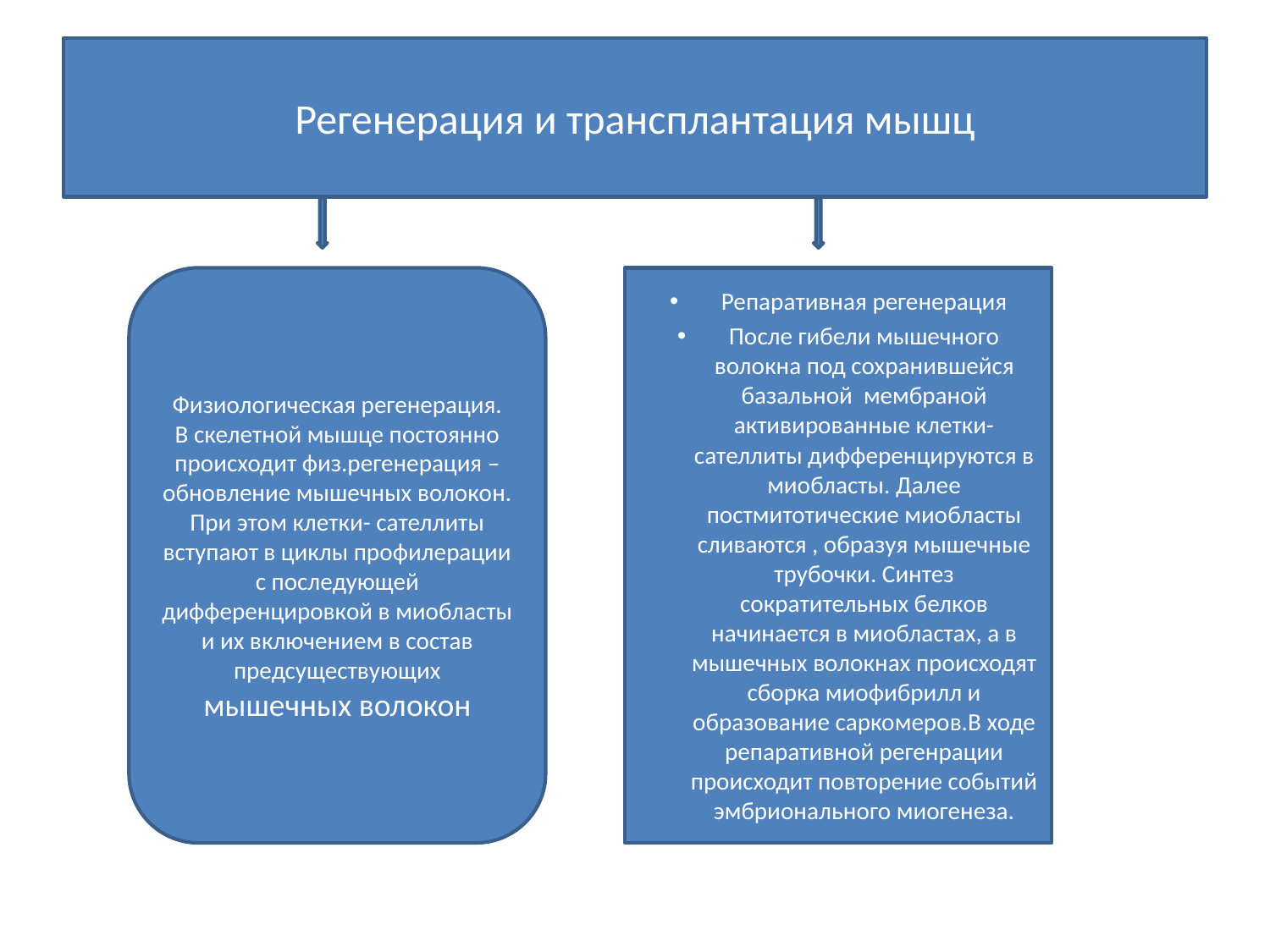

# Регенерация и трансплантация мышц

Физиологическая регенерация.
В скелетной мышце постоянно происходит физ.регенерация – обновление мышечных волокон. При этом клетки- сателлиты вступают в циклы профилерации с последующей дифференцировкой в миобласты и их включением в состав предсуществующих мышечных волокон
Репаративная регенерация
После гибели мышечного волокна под сохранившейся базальной  мембраной активированные клетки- сателлиты дифференцируются в миобласты. Далее постмитотические миобласты сливаются , образуя мышечные трубочки. Синтез сократительных белков начинается в миобластах, а в мышечных волокнах происходят сборка миофибрилл и образование саркомеров.В ходе репаративной регенрации происходит повторение событий эмбрионального миогенеза.